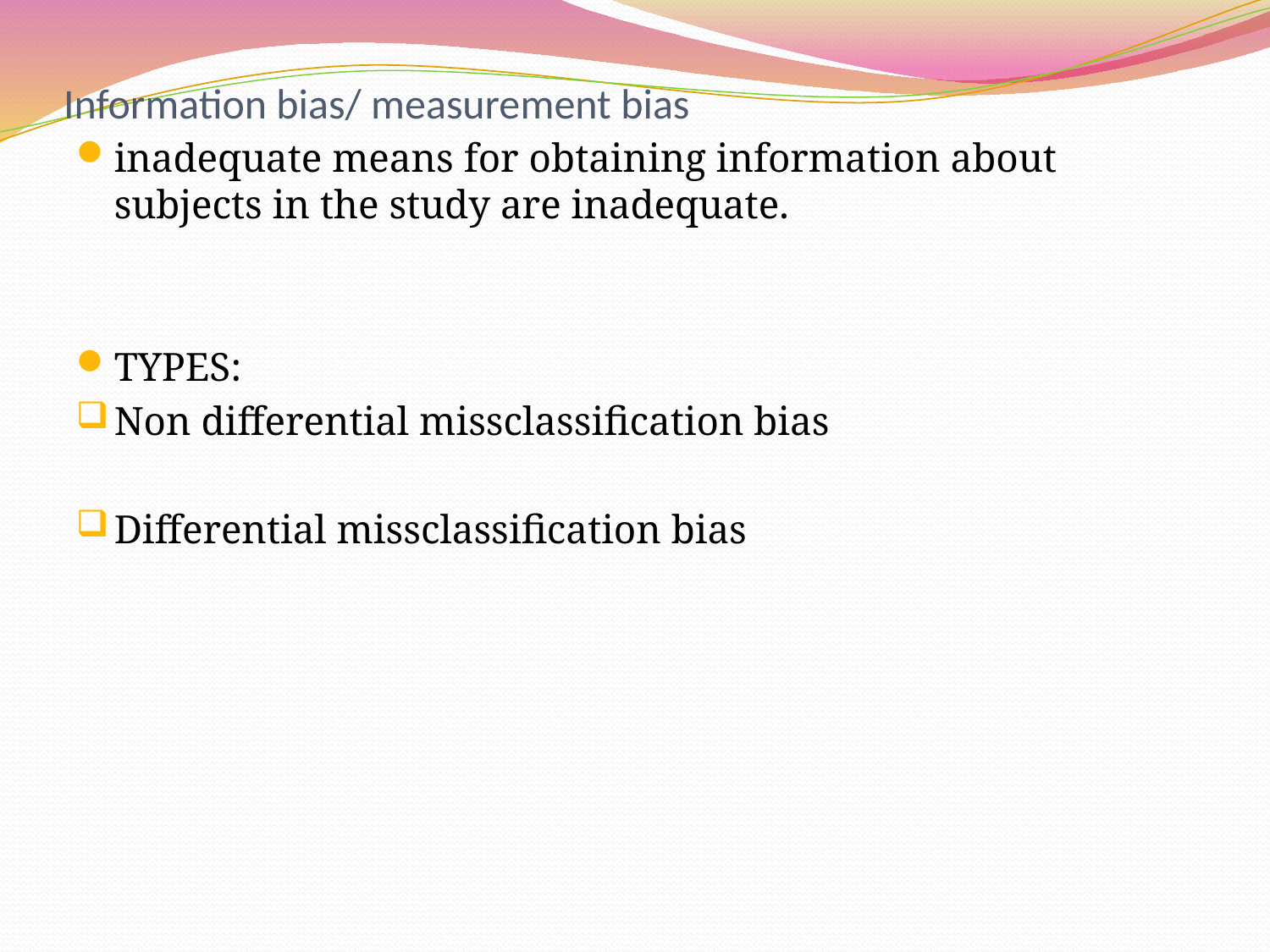

# Information bias/ measurement bias
inadequate means for obtaining information about subjects in the study are inadequate.

TYPES:
Non differential missclassification bias

Differential missclassification bias